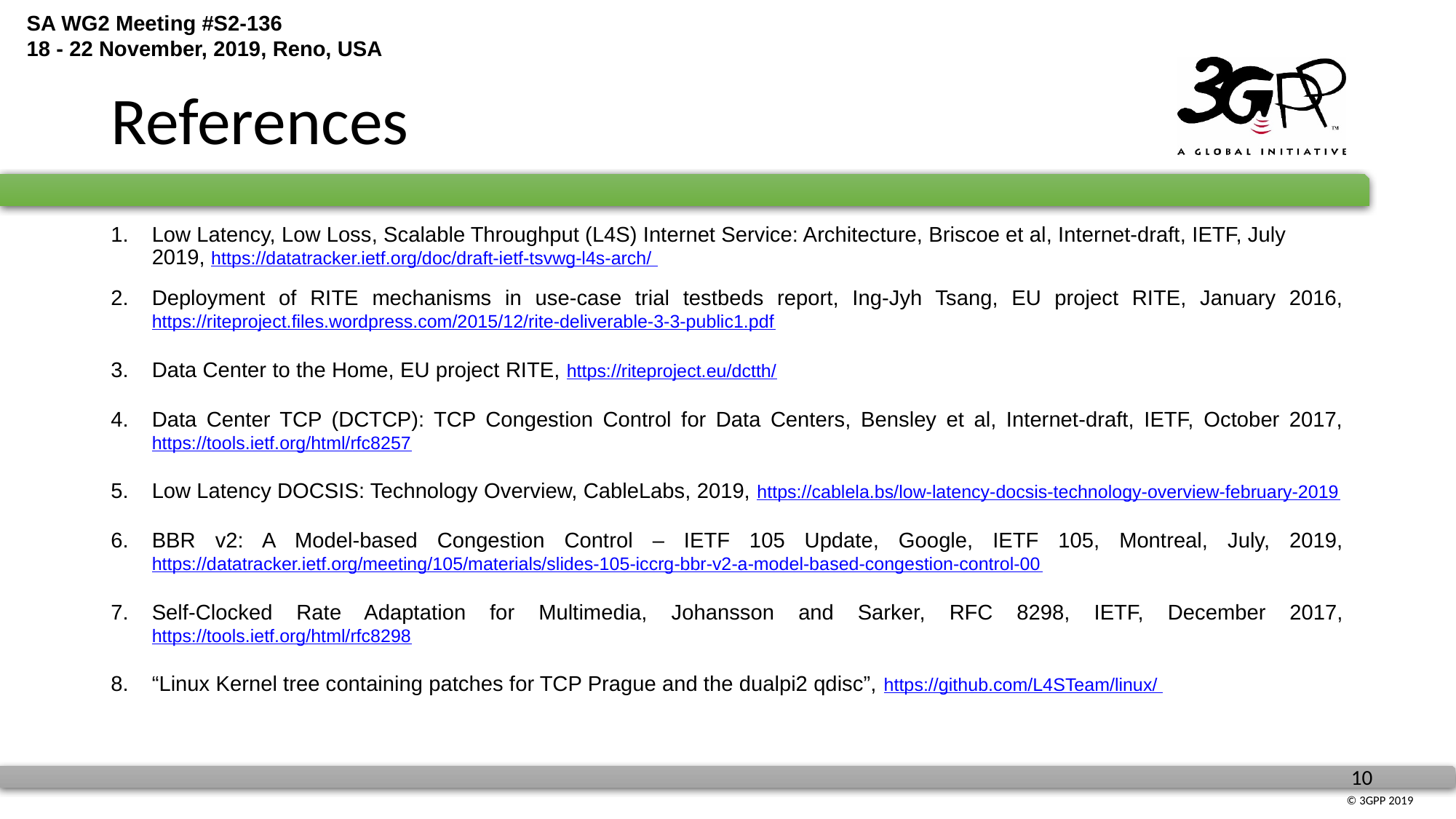

# References
Low Latency, Low Loss, Scalable Throughput (L4S) Internet Service: Architecture, Briscoe et al, Internet-draft, IETF, July 2019, https://datatracker.ietf.org/doc/draft-ietf-tsvwg-l4s-arch/
Deployment of RITE mechanisms in use-case trial testbeds report, Ing-Jyh Tsang, EU project RITE, January 2016, https://riteproject.files.wordpress.com/2015/12/rite-deliverable-3-3-public1.pdf
Data Center to the Home, EU project RITE, https://riteproject.eu/dctth/
Data Center TCP (DCTCP): TCP Congestion Control for Data Centers, Bensley et al, Internet-draft, IETF, October 2017, https://tools.ietf.org/html/rfc8257
Low Latency DOCSIS: Technology Overview, CableLabs, 2019, https://cablela.bs/low-latency-docsis-technology-overview-february-2019
BBR v2: A Model-based Congestion Control – IETF 105 Update, Google, IETF 105, Montreal, July, 2019, https://datatracker.ietf.org/meeting/105/materials/slides-105-iccrg-bbr-v2-a-model-based-congestion-control-00
Self-Clocked Rate Adaptation for Multimedia, Johansson and Sarker, RFC 8298, IETF, December 2017, https://tools.ietf.org/html/rfc8298
“Linux Kernel tree containing patches for TCP Prague and the dualpi2 qdisc”, https://github.com/L4STeam/linux/